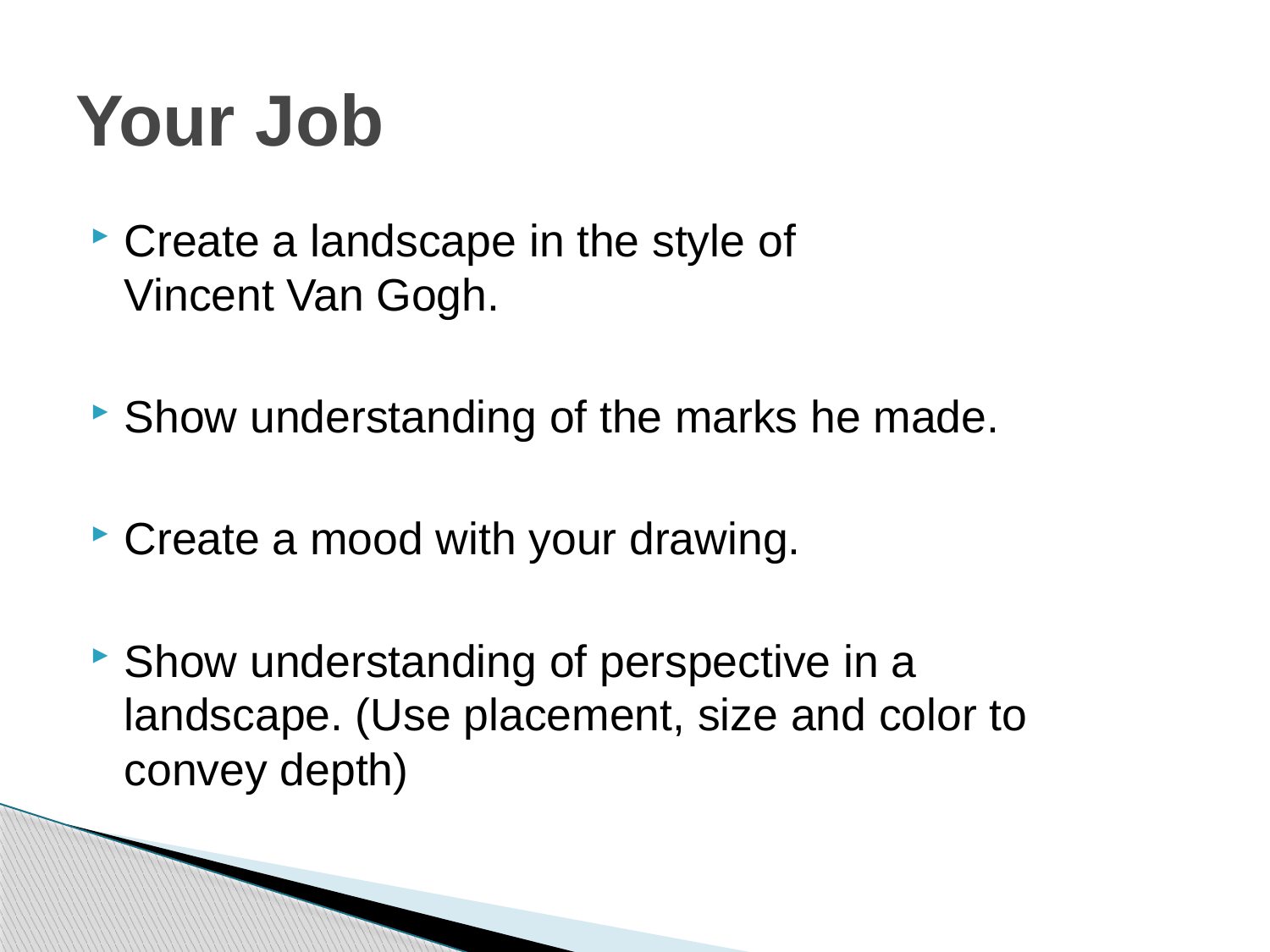

# Your Job
Create a landscape in the style of
Vincent Van Gogh.

Show understanding of the marks he made.

Create a mood with your drawing.

Show understanding of perspective in a landscape. (Use placement, size and color to convey depth)